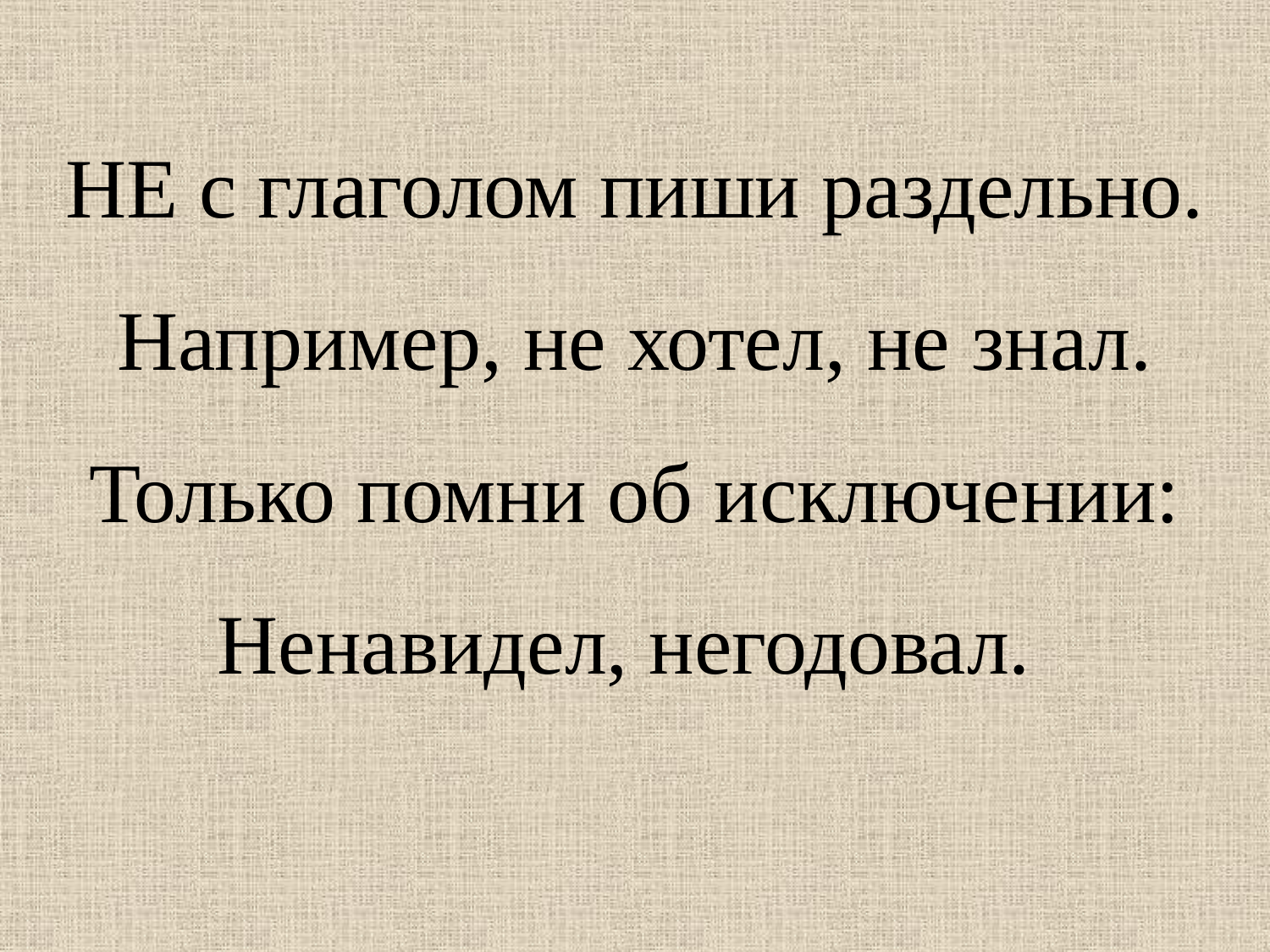

НЕ с глаголом пиши раздельно.
Например, не хотел, не знал.
Только помни об исключении:
Ненавидел, негодовал.